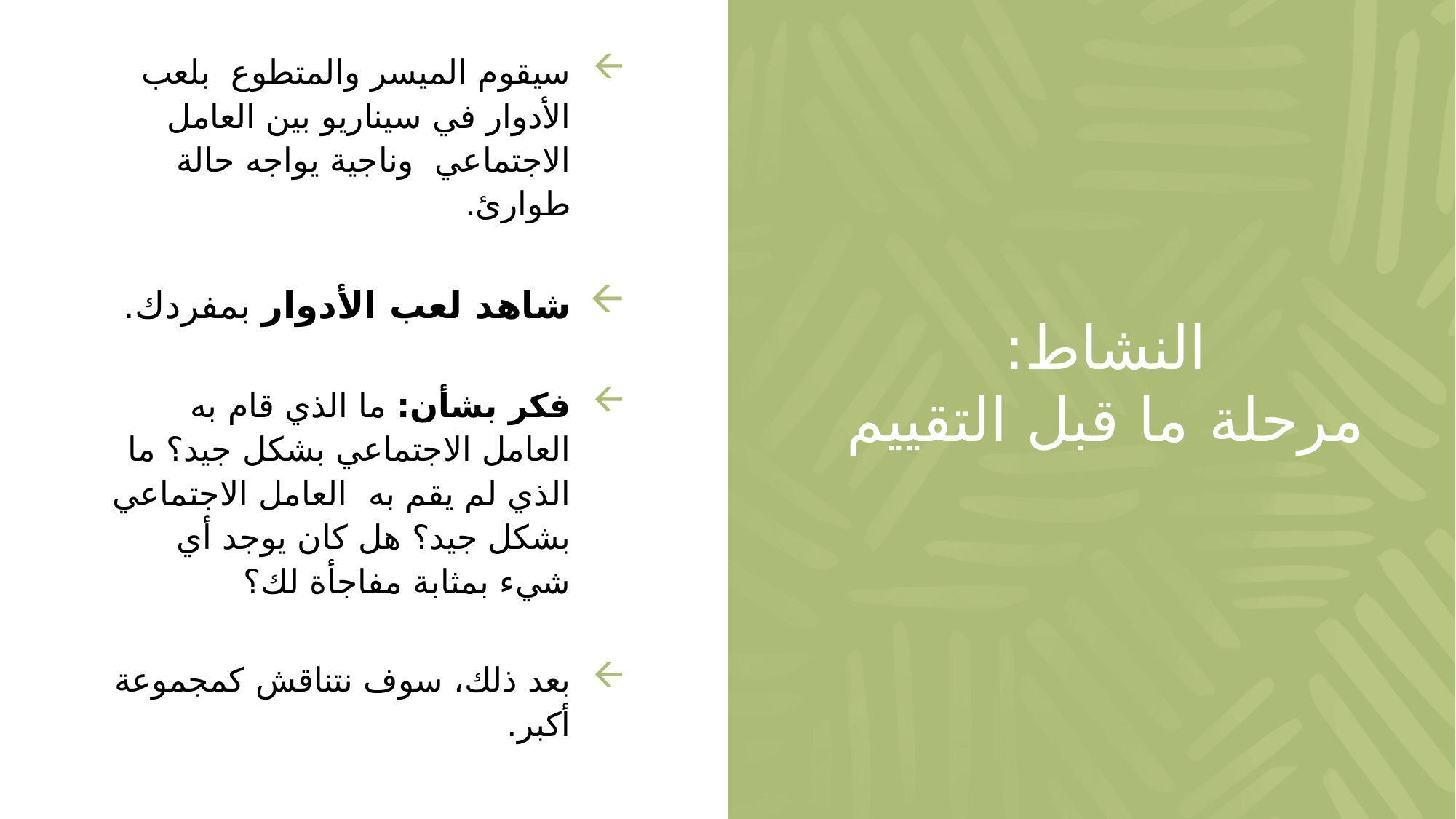

سيقوم الميسر والمتطوع  بلعب الأدوار في سيناريو بين العامل الاجتماعي  وناجية يواجه حالة طوارئ.
شاهد لعب الأدوار بمفردك.
فكر بشأن: ما الذي قام به العامل الاجتماعي بشكل جيد؟ ما الذي لم يقم به  العامل الاجتماعي بشكل جيد؟ هل كان يوجد أي شيء بمثابة مفاجأة لك؟
بعد ذلك، سوف نتناقش كمجموعة أكبر.

# النشاط: مرحلة ما قبل التقييم